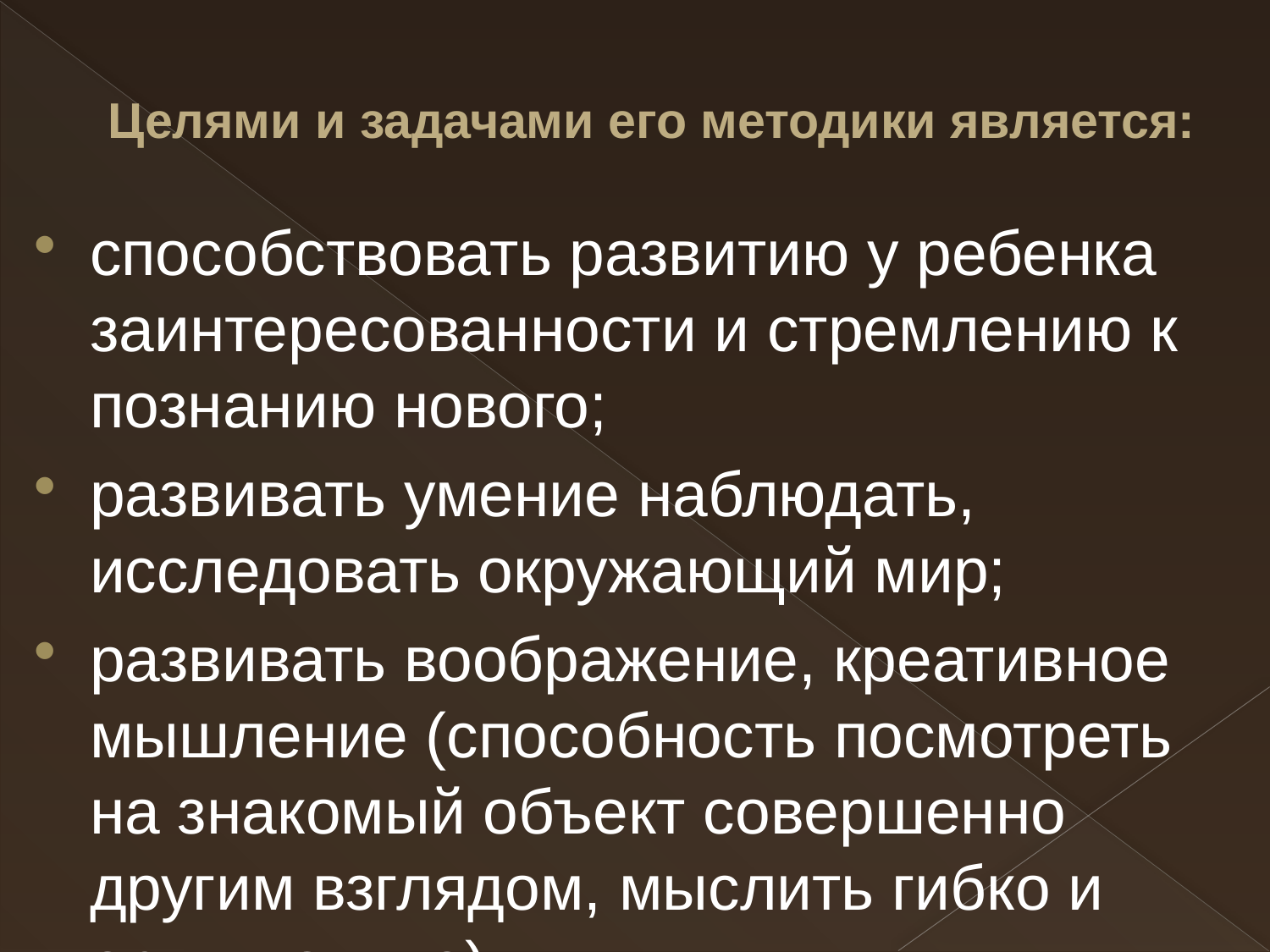

# Целями и задачами его методики является:
способствовать развитию у ребенка заинтересованности и стремлению к познанию нового;
развивать умение наблюдать, исследовать окружающий мир;
развивать воображение, креативное мышление (способность посмотреть на знакомый объект совершенно другим взглядом, мыслить гибко и оригинально);